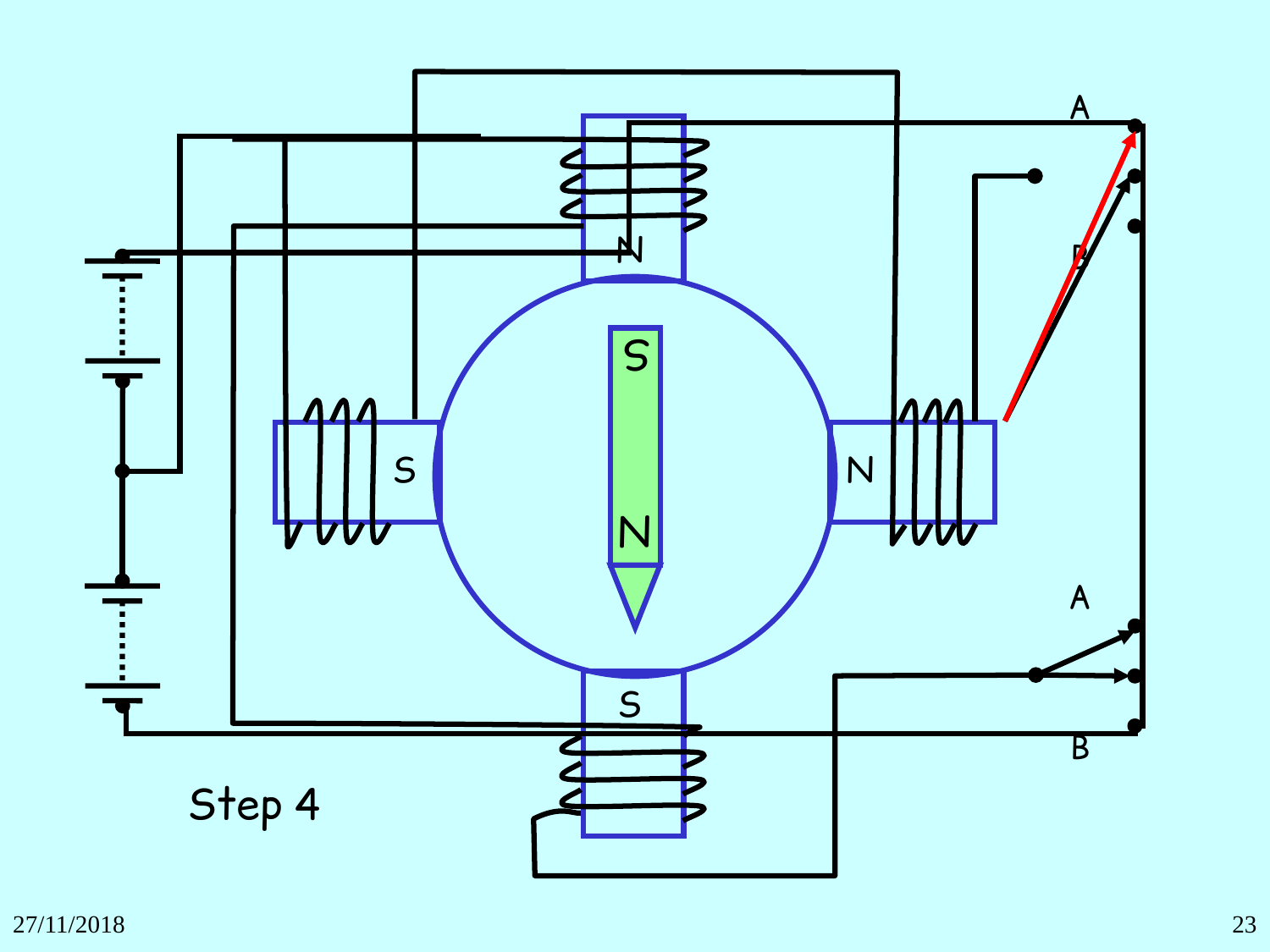

A

N

B

N
S

S
N

A

S
B

Step 4

27/11/2018
23